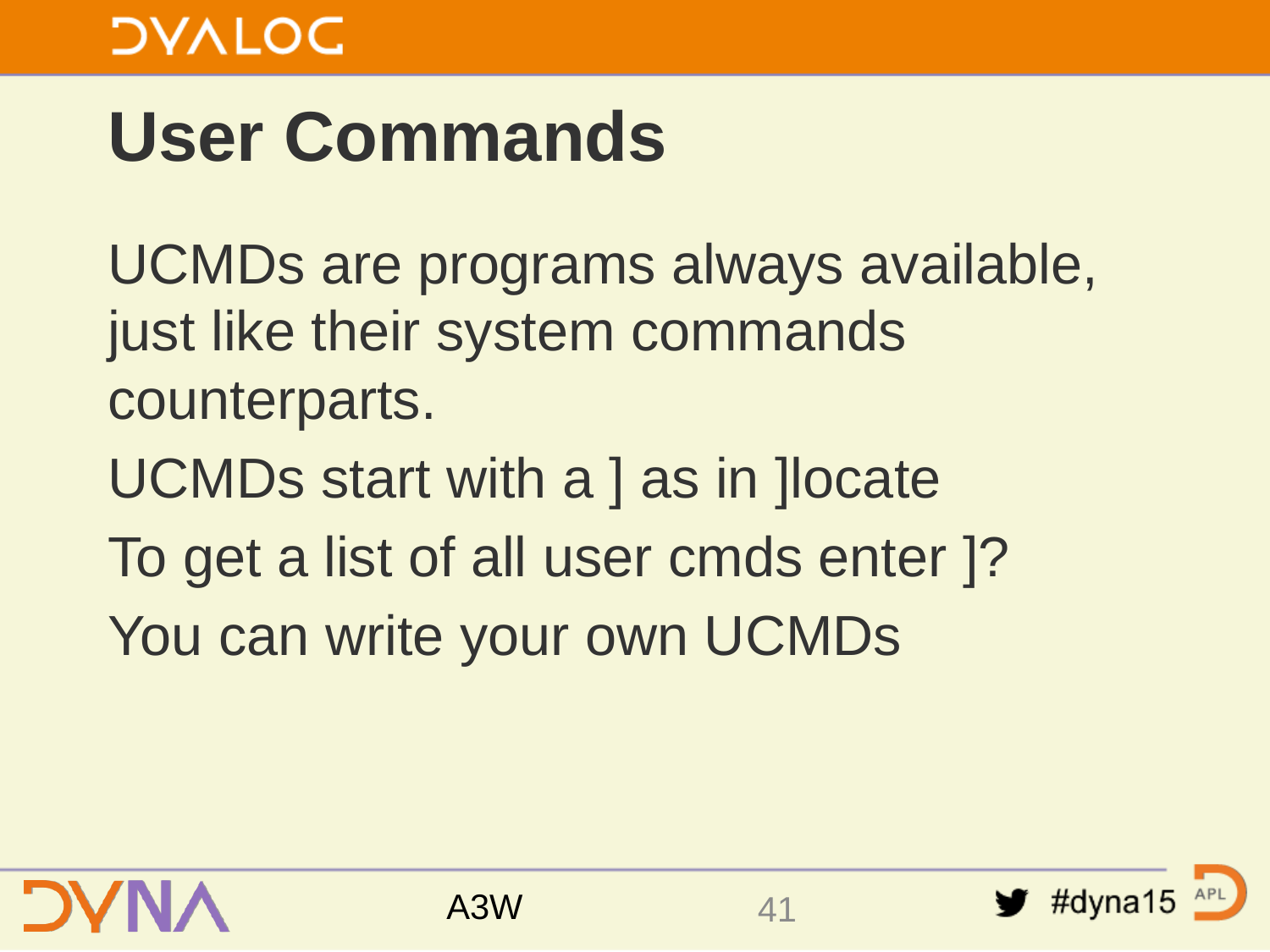

# User Commands
UCMDs are programs always available, just like their system commands counterparts.
UCMDs start with a ] as in ]locate
To get a list of all user cmds enter ]?
You can write your own UCMDs
41
A3W